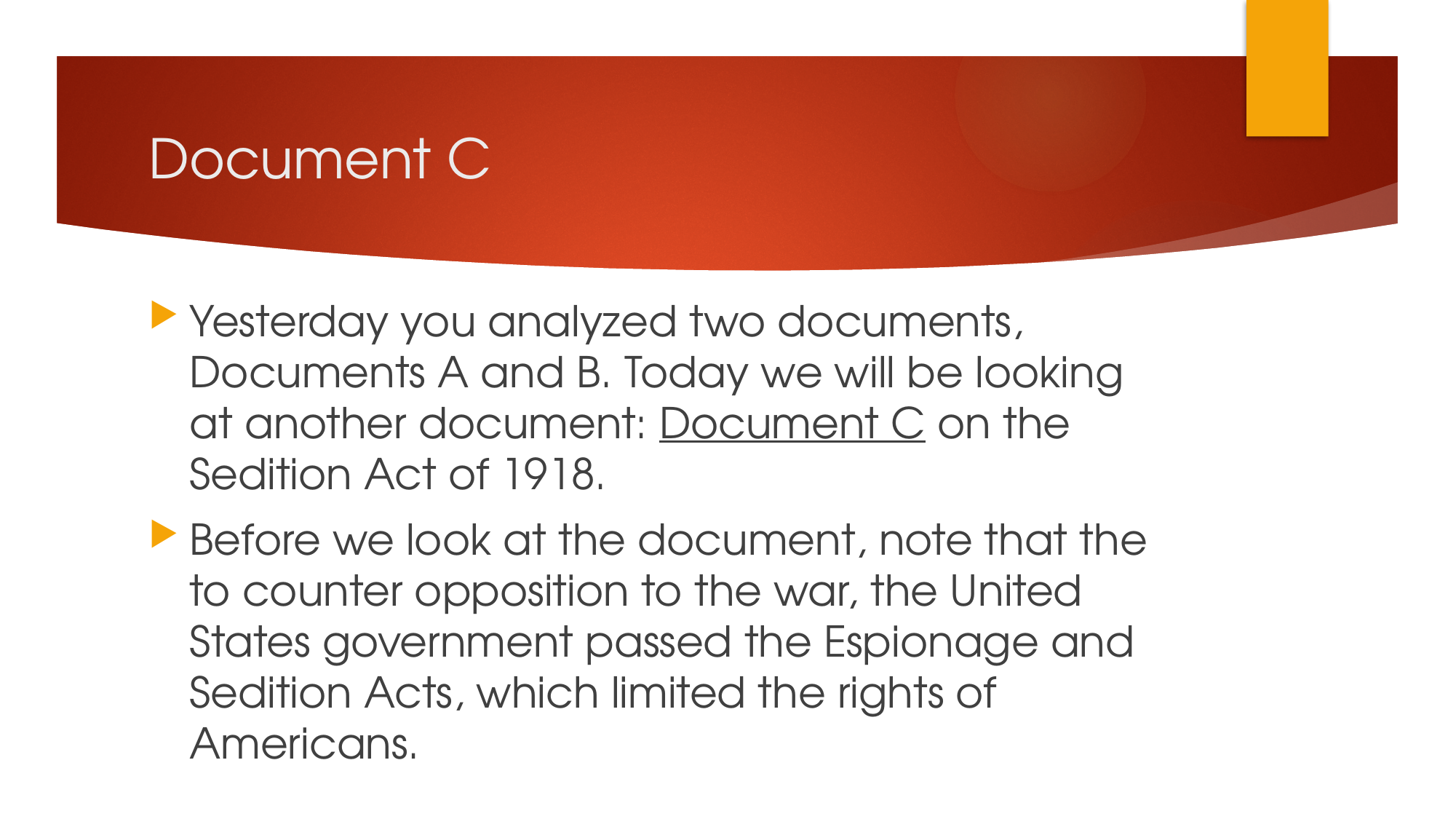

# Document C
Yesterday you analyzed two documents, Documents A and B. Today we will be looking at another document: Document C on the Sedition Act of 1918.
Before we look at the document, note that the to counter opposition to the war, the United States government passed the Espionage and Sedition Acts, which limited the rights of Americans.